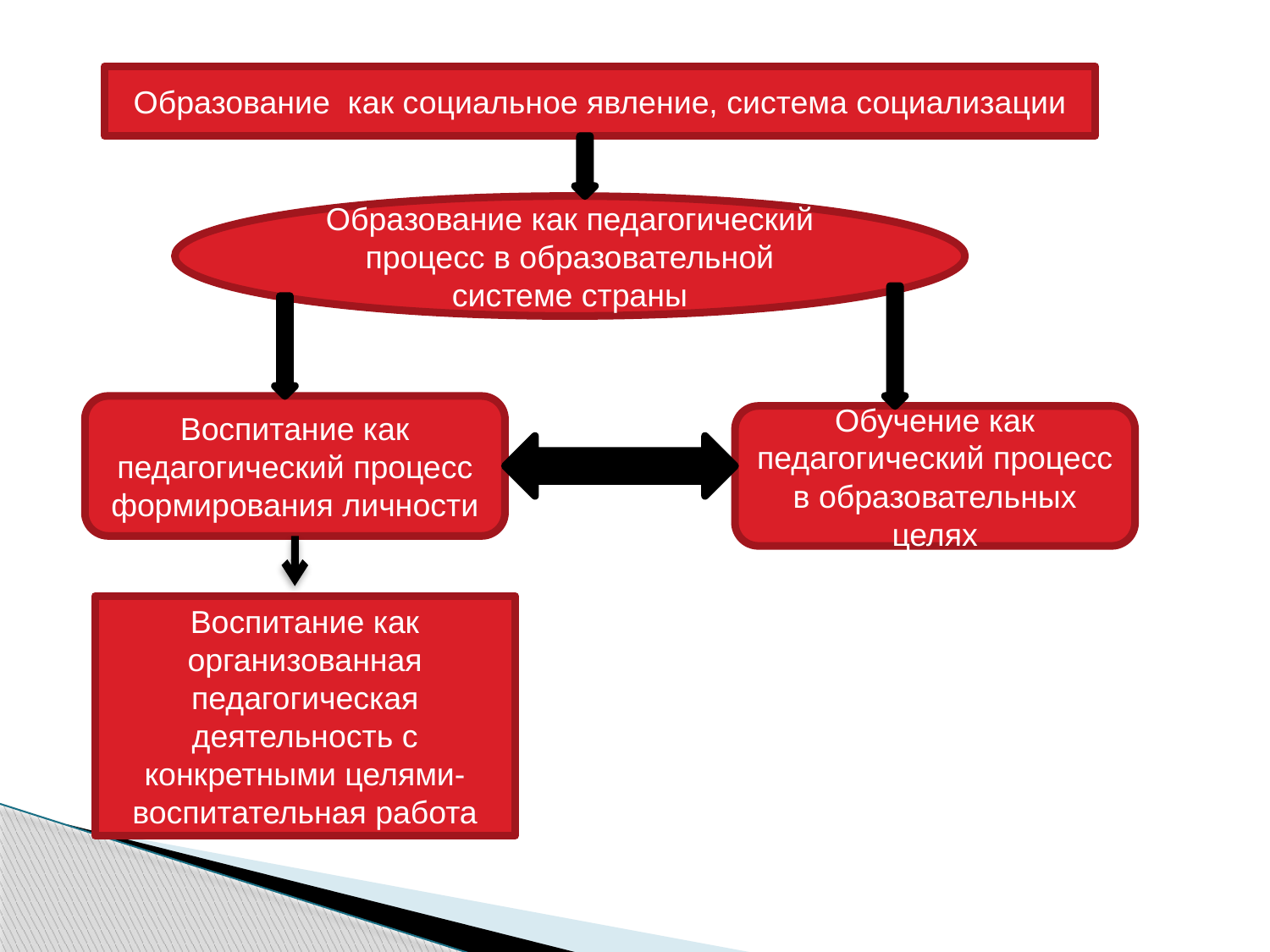

#
Образование  как социальное явление, система социализации

Образование как педагогический процесс в образовательной системе страны

Воспитание как педагогический процесс формирования личности
Обучение как педагогический процесс в образовательных целях

Воспитание как организованная педагогическая деятельность с конкретными целями- воспитательная работа